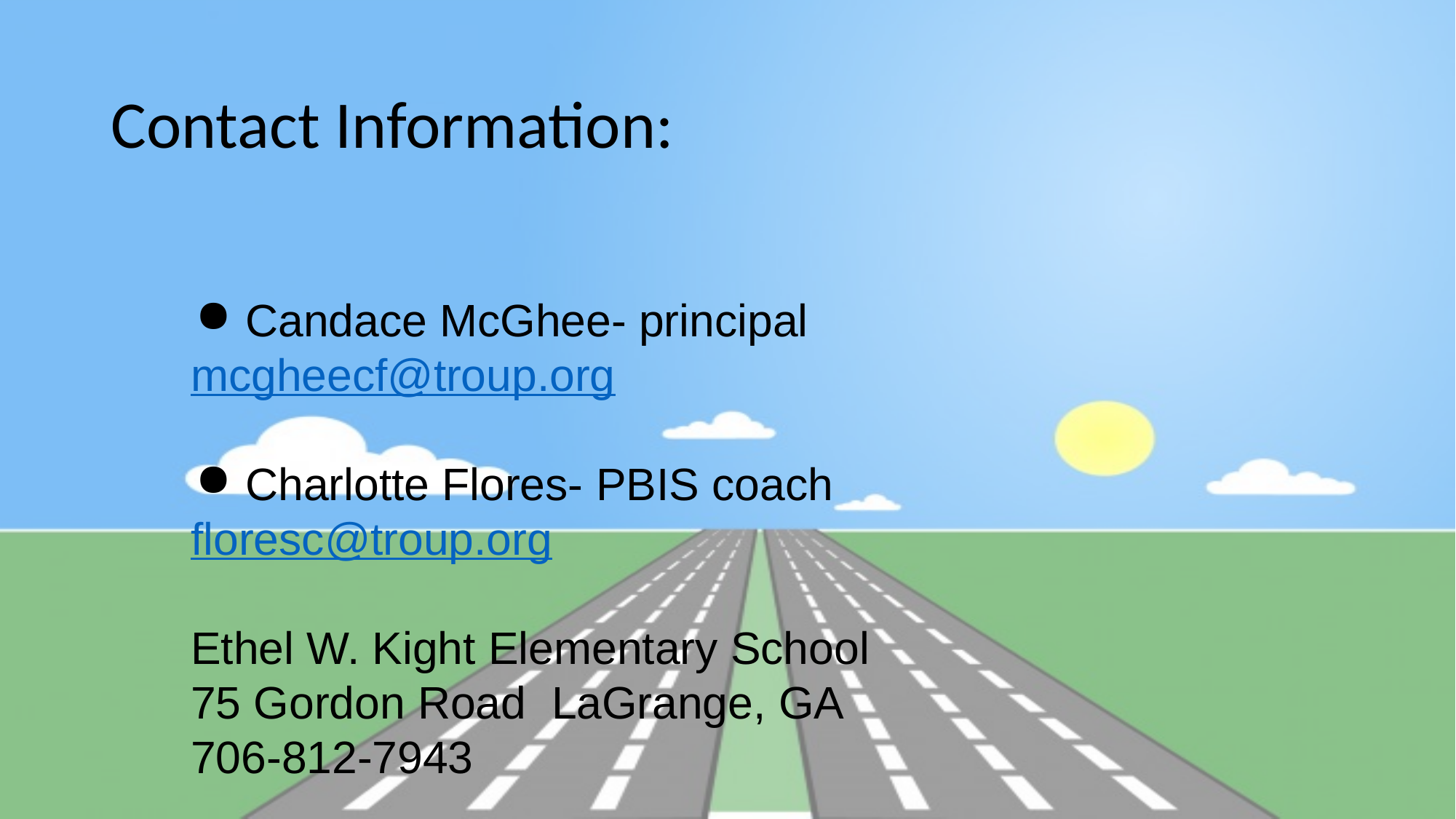

# Contact Information:

Candace McGhee- principal
mcgheecf@troup.org

Charlotte Flores- PBIS coach
floresc@troup.org

Ethel W. Kight Elementary School
75 Gordon Road  LaGrange, GA
706-812-7943